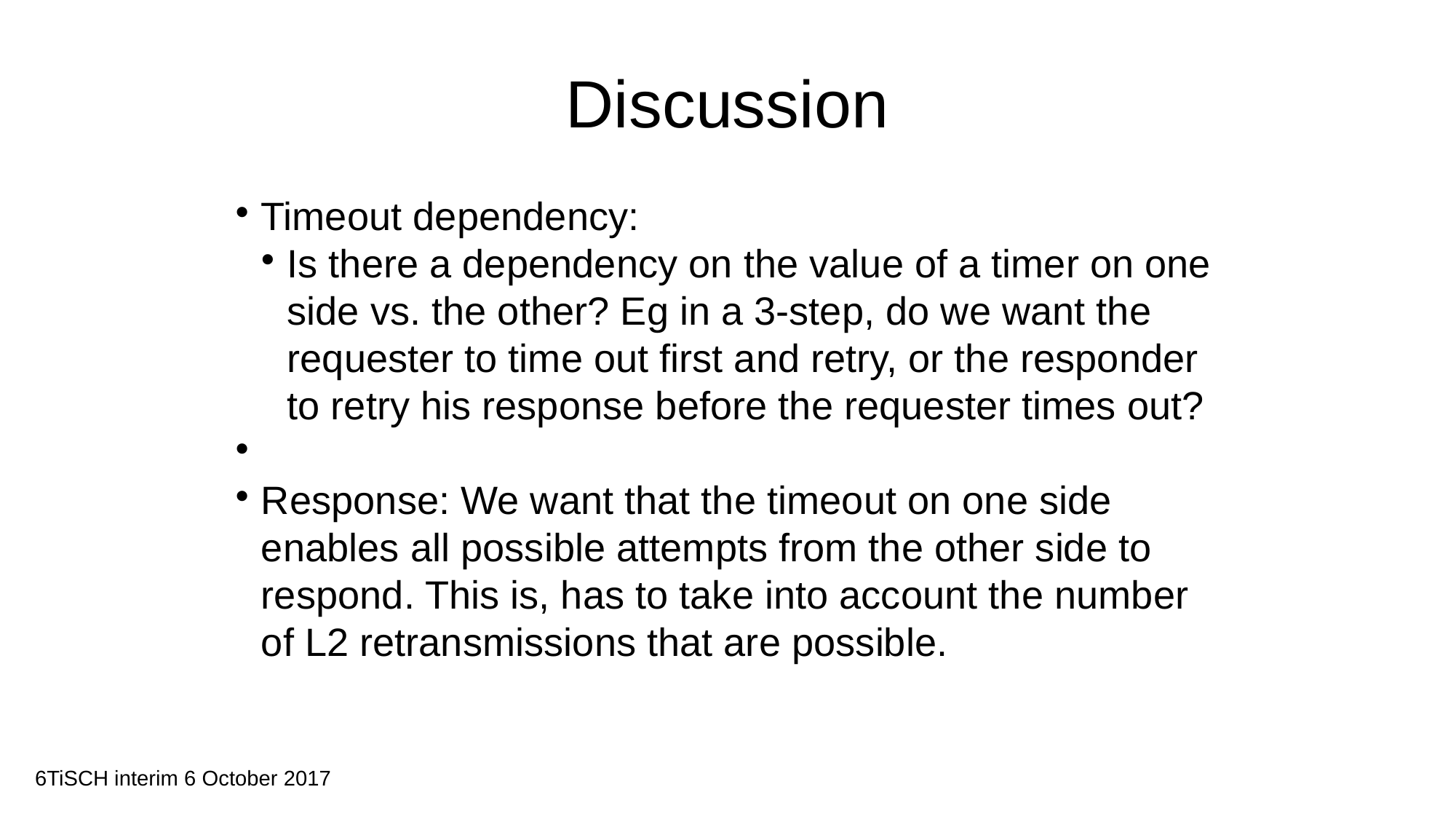

Discussion
Timeout dependency:
Is there a dependency on the value of a timer on one side vs. the other? Eg in a 3-step, do we want the requester to time out first and retry, or the responder to retry his response before the requester times out?

Response: We want that the timeout on one side enables all possible attempts from the other side to respond. This is, has to take into account the number of L2 retransmissions that are possible.